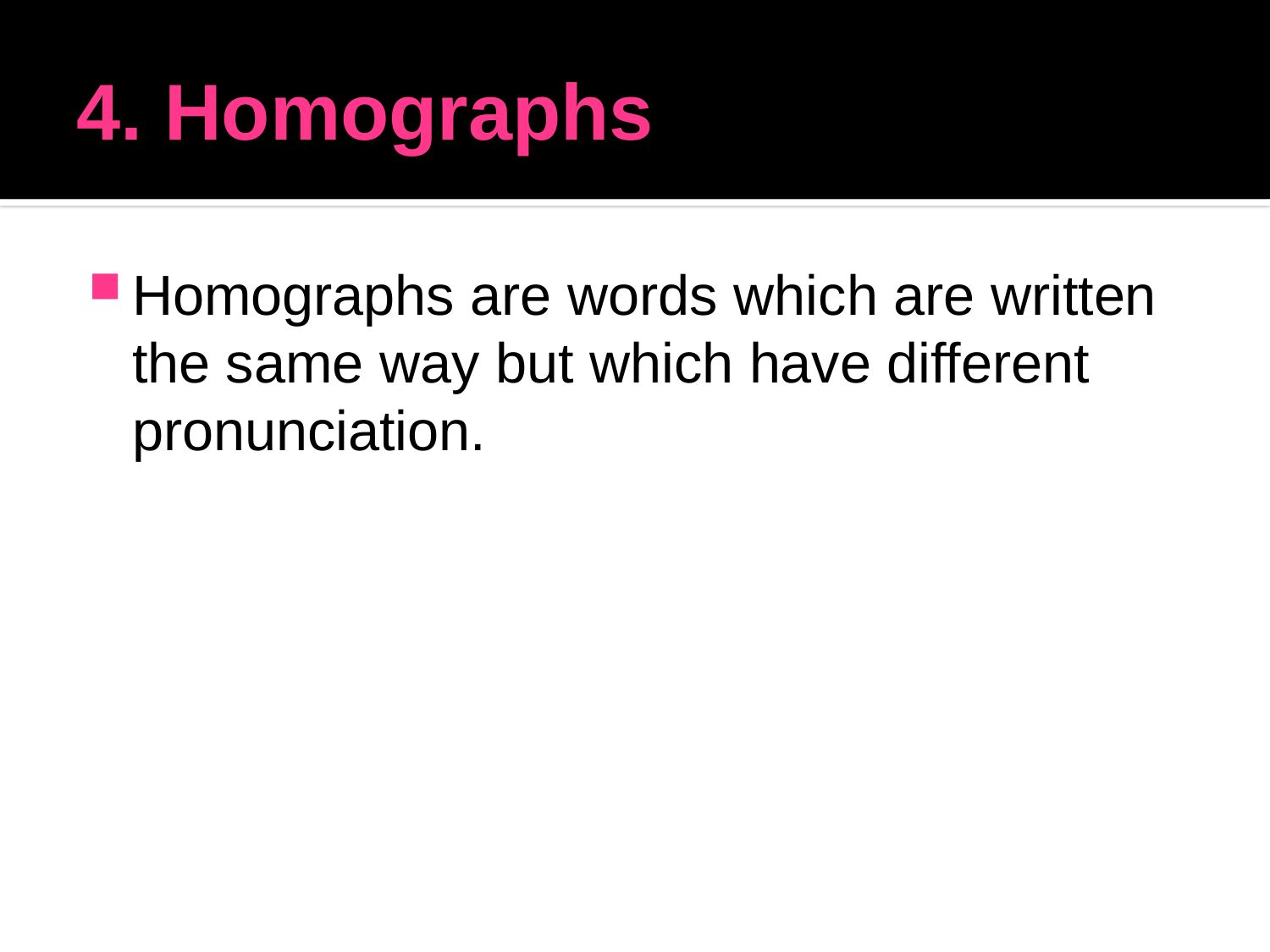

# 4. Homographs
Homographs are words which are written the same way but which have different pronunciation.